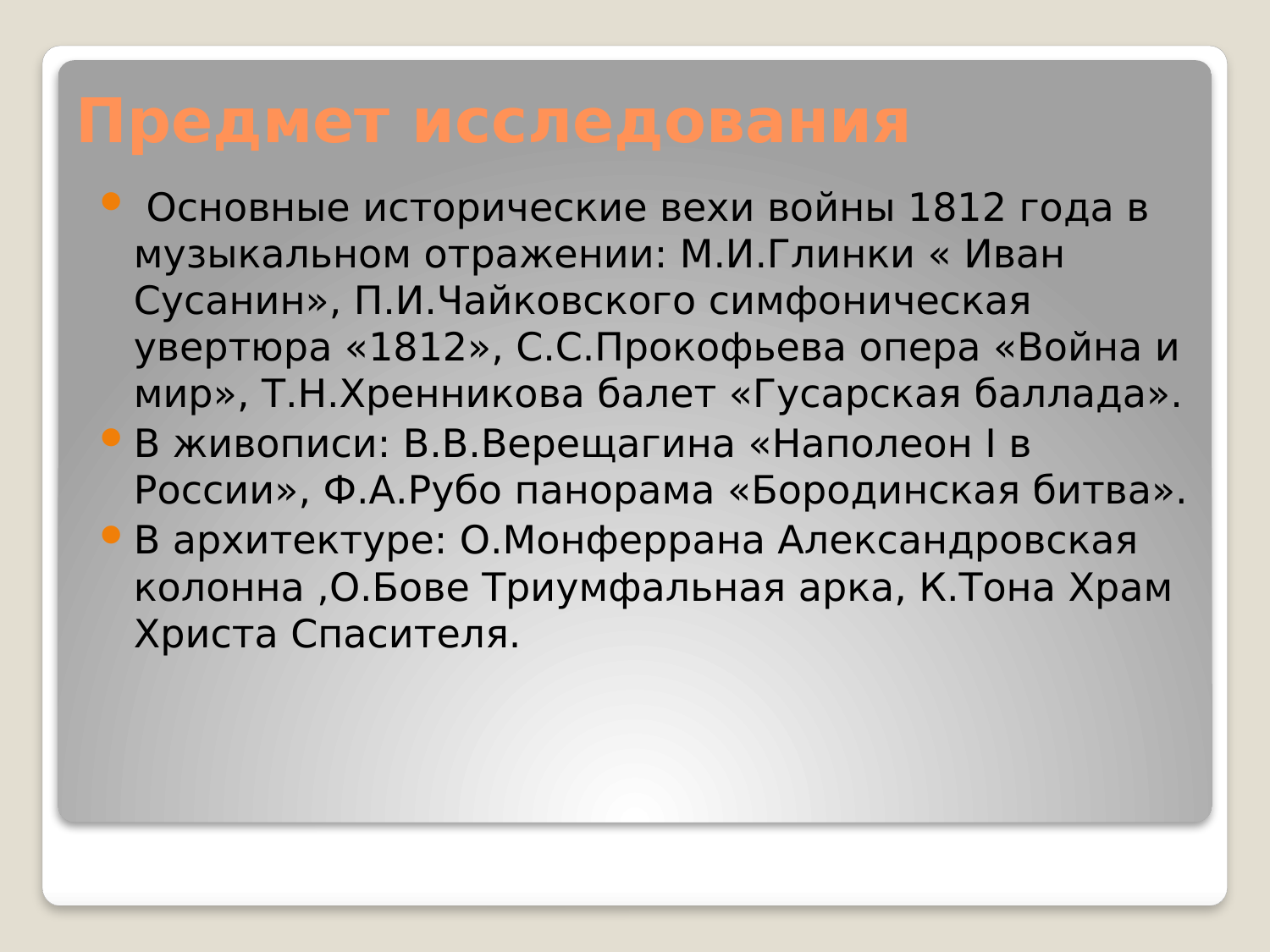

# Предмет исследования
 Основные исторические вехи войны 1812 года в музыкальном отражении: М.И.Глинки « Иван Сусанин», П.И.Чайковского симфоническая увертюра «1812», С.С.Прокофьева опера «Война и мир», Т.Н.Хренникова балет «Гусарская баллада».
В живописи: В.В.Верещагина «Наполеон I в России», Ф.А.Рубо панорама «Бородинская битва».
В архитектуре: О.Монферрана Александровская колонна ,О.Бове Триумфальная арка, К.Тона Храм Христа Спасителя.